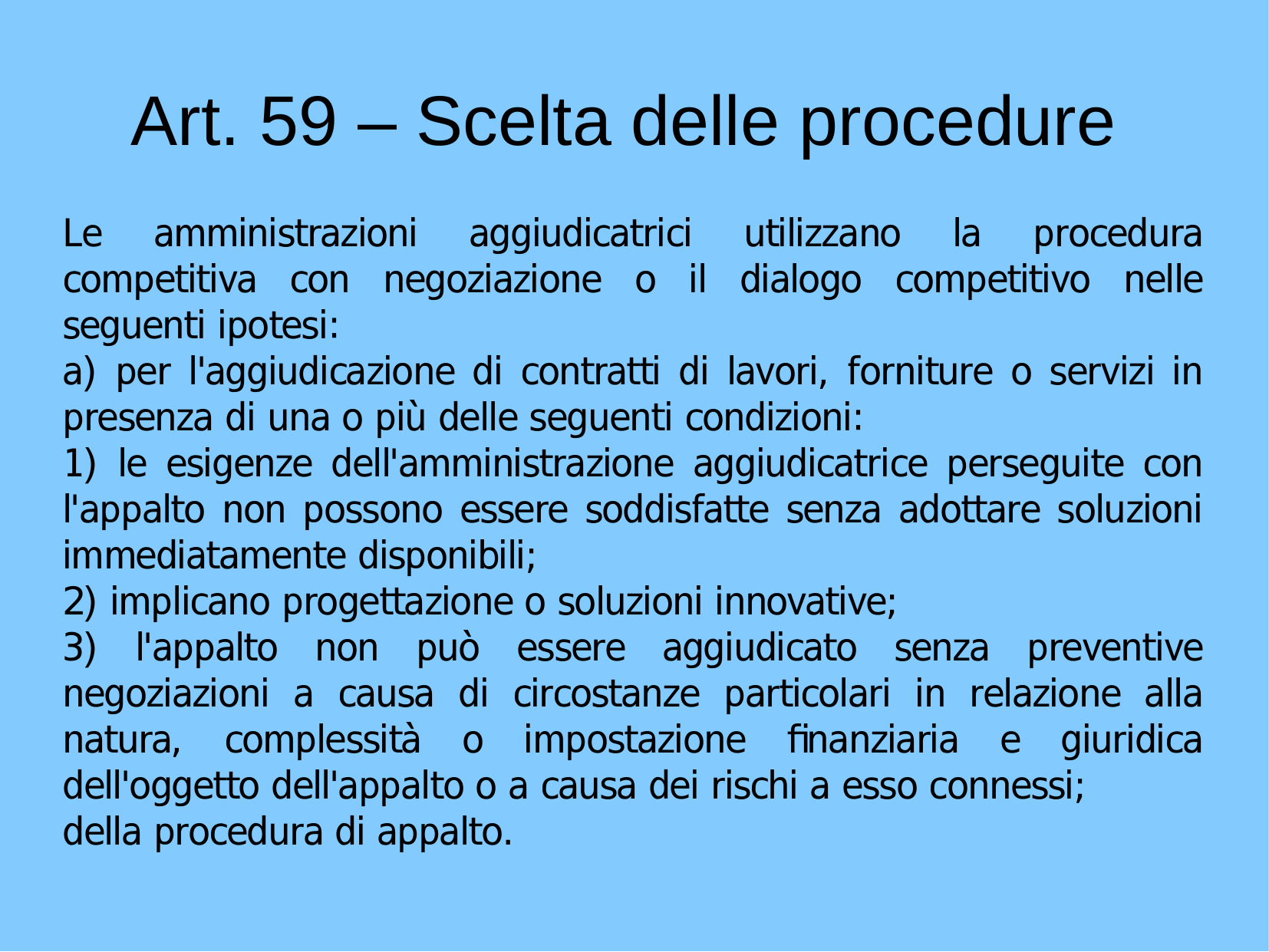

Art. 59 – Scelta delle procedure
Le amministrazioni aggiudicatrici utilizzano la procedura competitiva con negoziazione o il dialogo competitivo nelle seguenti ipotesi:
a) per l'aggiudicazione di contratti di lavori, forniture o servizi in presenza di una o più delle seguenti condizioni:
1) le esigenze dell'amministrazione aggiudicatrice perseguite con l'appalto non possono essere soddisfatte senza adottare soluzioni immediatamente disponibili;
2) implicano progettazione o soluzioni innovative;
3) l'appalto non può essere aggiudicato senza preventive negoziazioni a causa di circostanze particolari in relazione alla natura, complessità o impostazione finanziaria e giuridica dell'oggetto dell'appalto o a causa dei rischi a esso connessi;
della procedura di appalto.